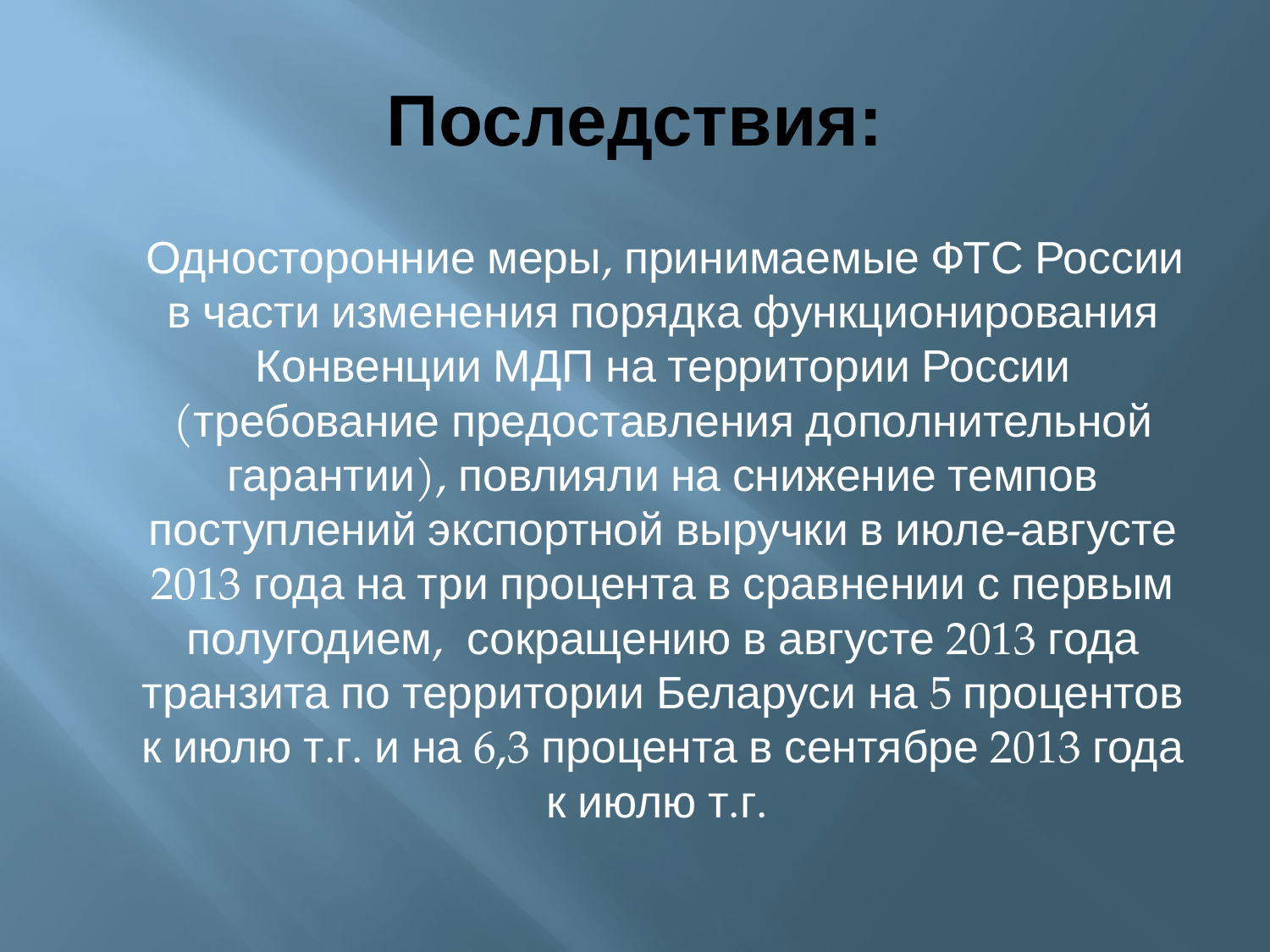

# Последствия:
     Односторонние меры, принимаемые ФТС России в части изменения порядка функционирования Конвенции МДП на территории России (требование предоставления дополнительной гарантии), повлияли на снижение темпов поступлений экспортной выручки в июле-августе 2013 года на три процента в сравнении с первым полугодием,  сокращению в августе 2013 года транзита по территории Беларуси на 5 процентов к июлю т.г. и на 6,3 процента в сентябре 2013 года к июлю т.г.